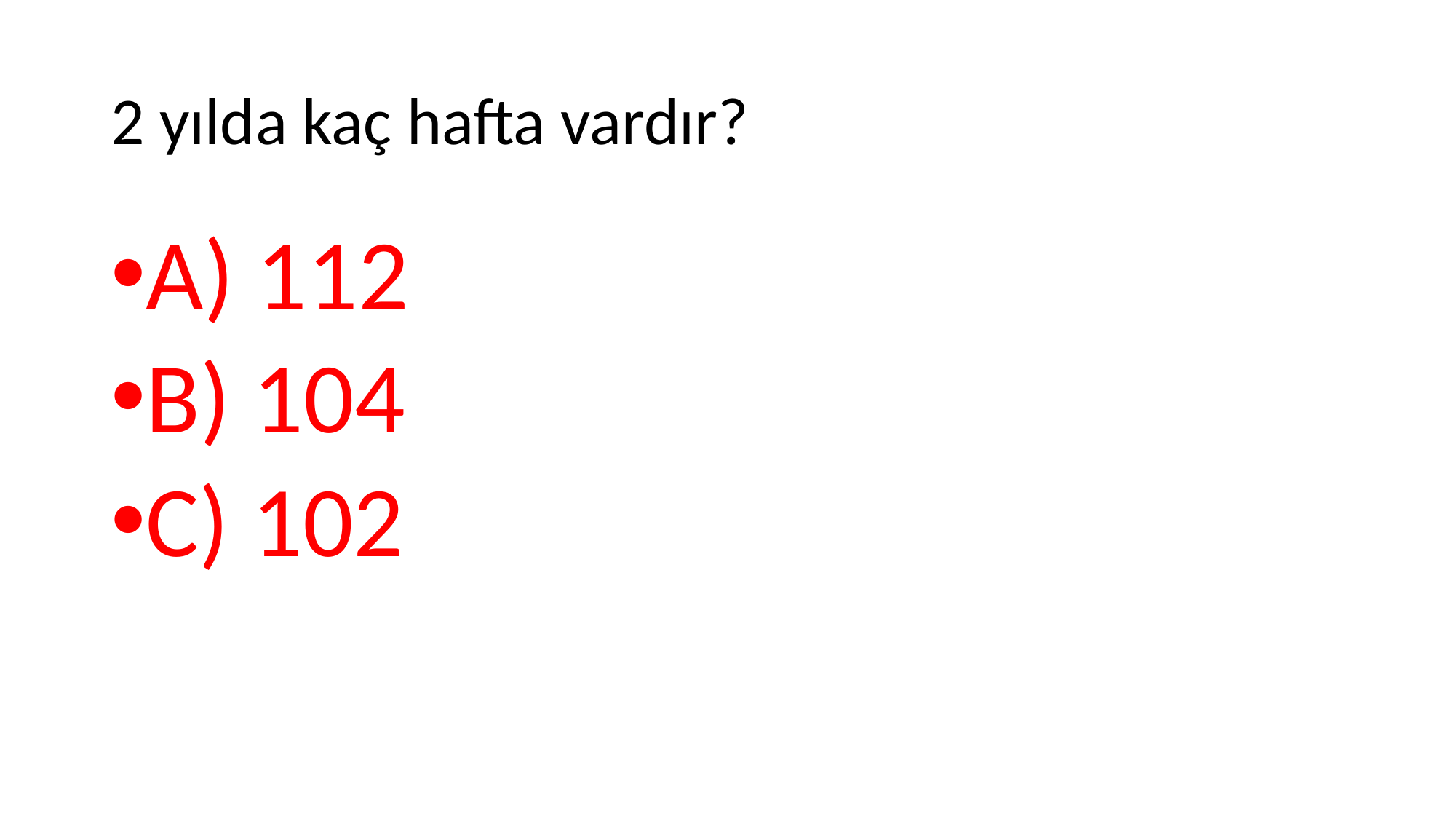

# 2 yılda kaç hafta vardır?
A) 112
B) 104
C) 102